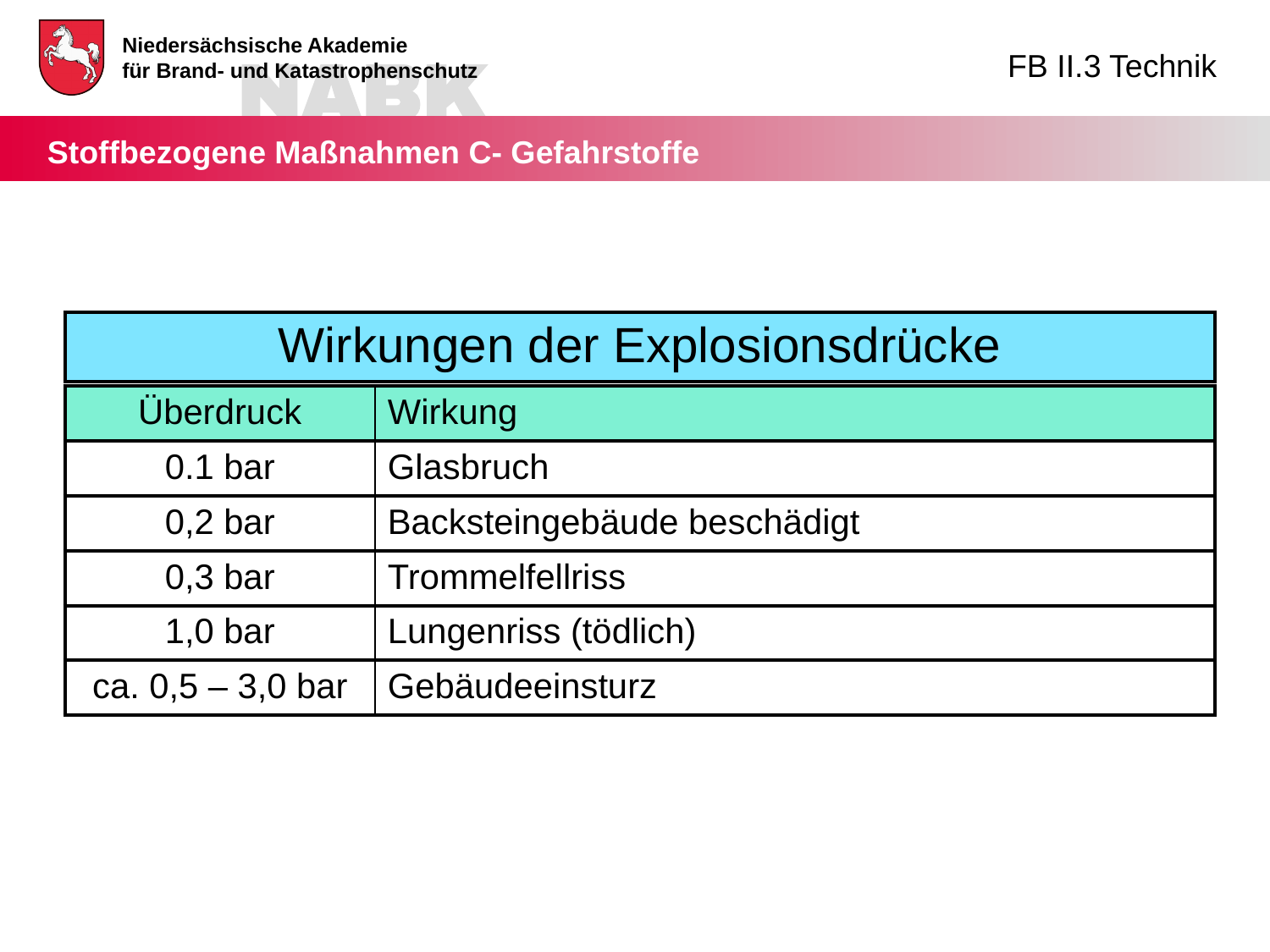

| Wirkungen der Explosionsdrücke |
| --- |
| Überdruck | Wirkung |
| --- | --- |
| 0.1 bar | Glasbruch |
| 0,2 bar | Backsteingebäude beschädigt |
| 0,3 bar | Trommelfellriss |
| 1,0 bar | Lungenriss (tödlich) |
| ca. 0,5 – 3,0 bar | Gebäudeeinsturz |